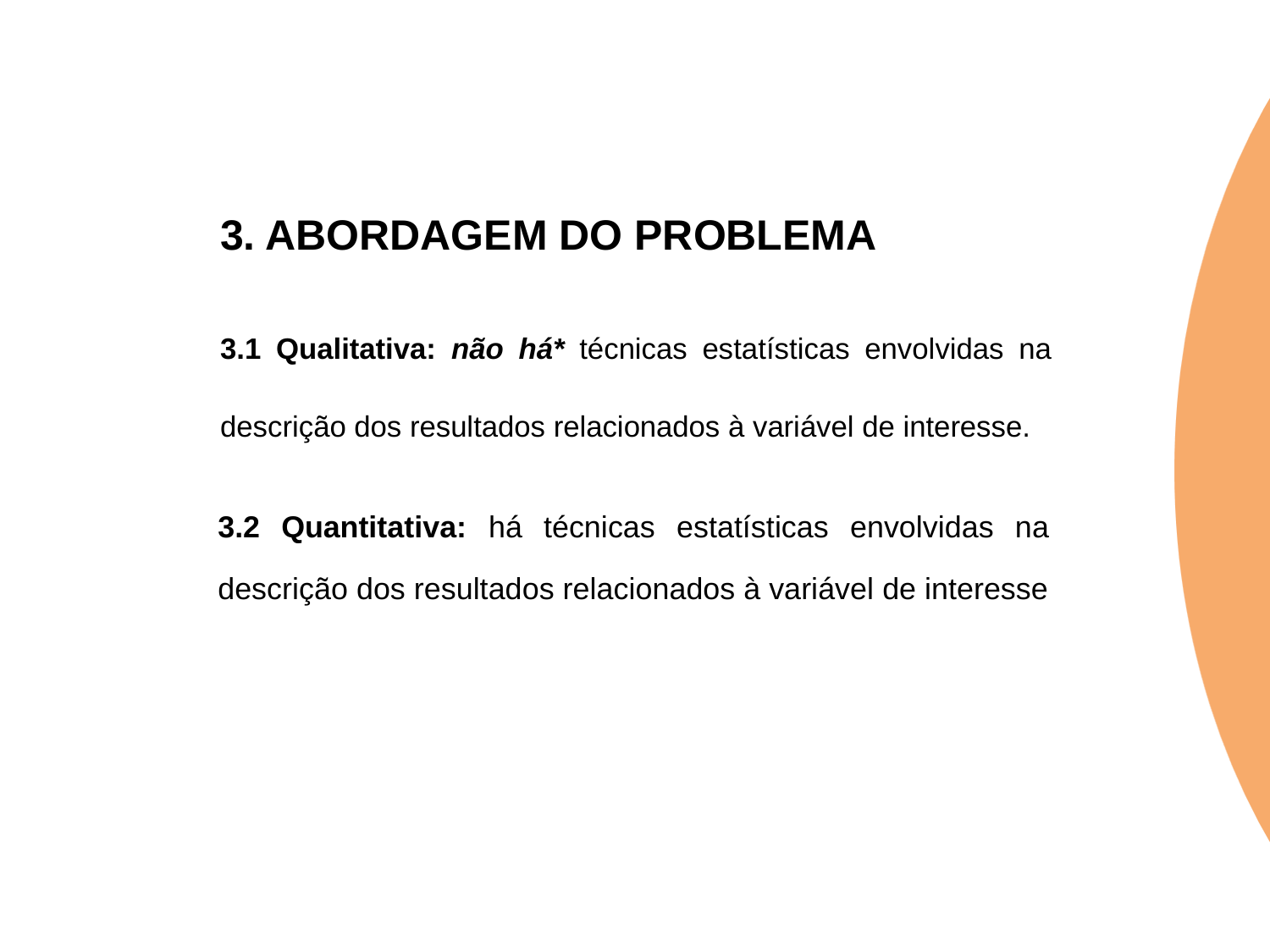

3. ABORDAGEM DO PROBLEMA
3.1 Qualitativa: não há* técnicas estatísticas envolvidas na descrição dos resultados relacionados à variável de interesse.

3.2 Quantitativa: há técnicas estatísticas envolvidas na descrição dos resultados relacionados à variável de interesse